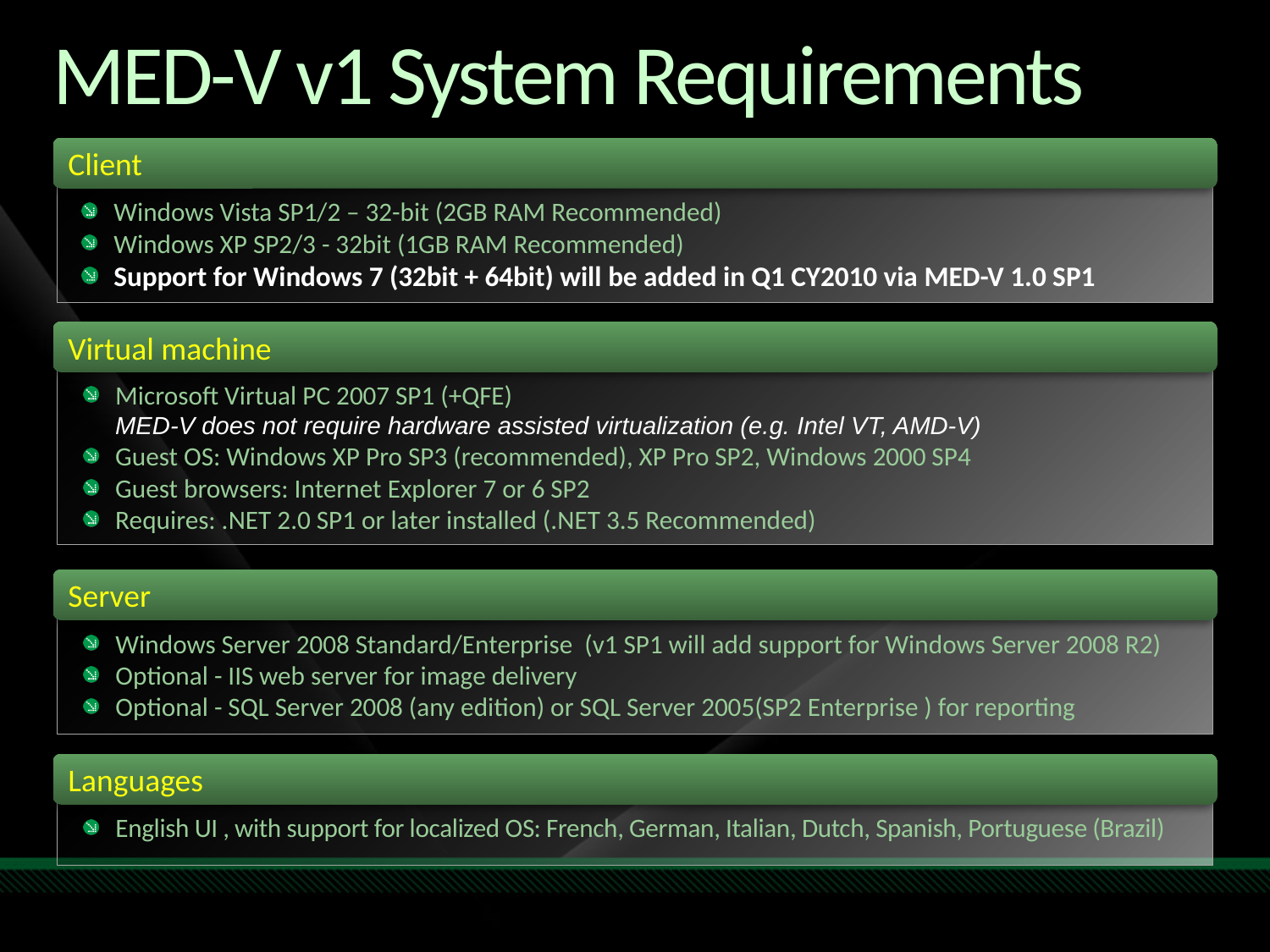

# MED-V v1 System Requirements
Client

Windows Vista SP1/2 – 32-bit (2GB RAM Recommended)
Windows XP SP2/3 - 32bit (1GB RAM Recommended)
Support for Windows 7 (32bit + 64bit) will be added in Q1 CY2010 via MED-V 1.0 SP1
Virtual machine

Microsoft Virtual PC 2007 SP1 (+QFE)
MED-V does not require hardware assisted virtualization (e.g. Intel VT, AMD-V)
Guest OS: Windows XP Pro SP3 (recommended), XP Pro SP2, Windows 2000 SP4
Guest browsers: Internet Explorer 7 or 6 SP2
Requires: .NET 2.0 SP1 or later installed (.NET 3.5 Recommended)
Server

Windows Server 2008 Standard/Enterprise  (v1 SP1 will add support for Windows Server 2008 R2)
Optional - IIS web server for image delivery
Optional - SQL Server 2008 (any edition) or SQL Server 2005(SP2 Enterprise ) for reporting
Languages

English UI , with support for localized OS: French, German, Italian, Dutch, Spanish, Portuguese (Brazil)